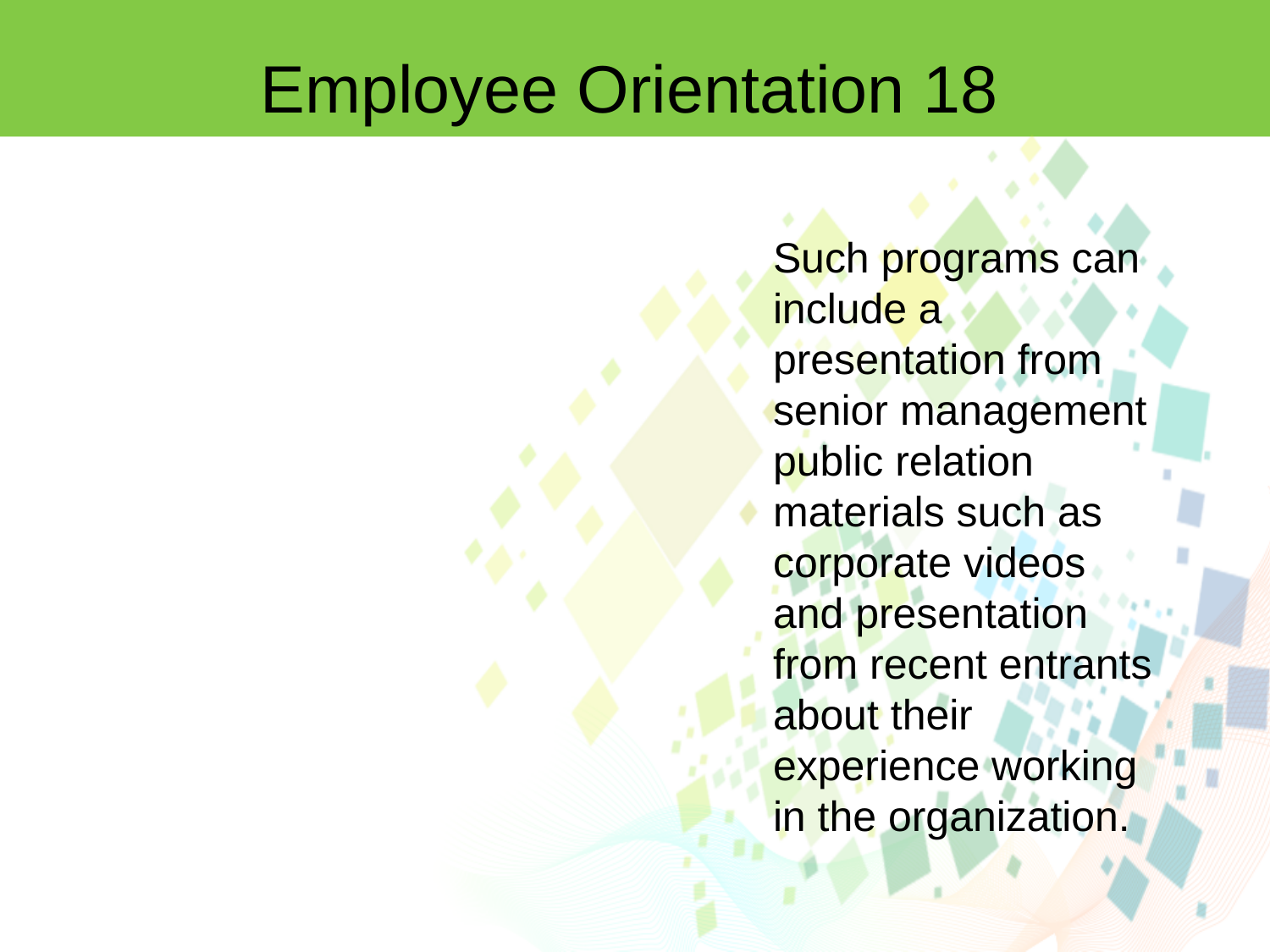

Employee Orientation 18
Such programs can include a presentation from senior management public relation materials such as corporate videos and presentation from recent entrants about their experience working in the organization.